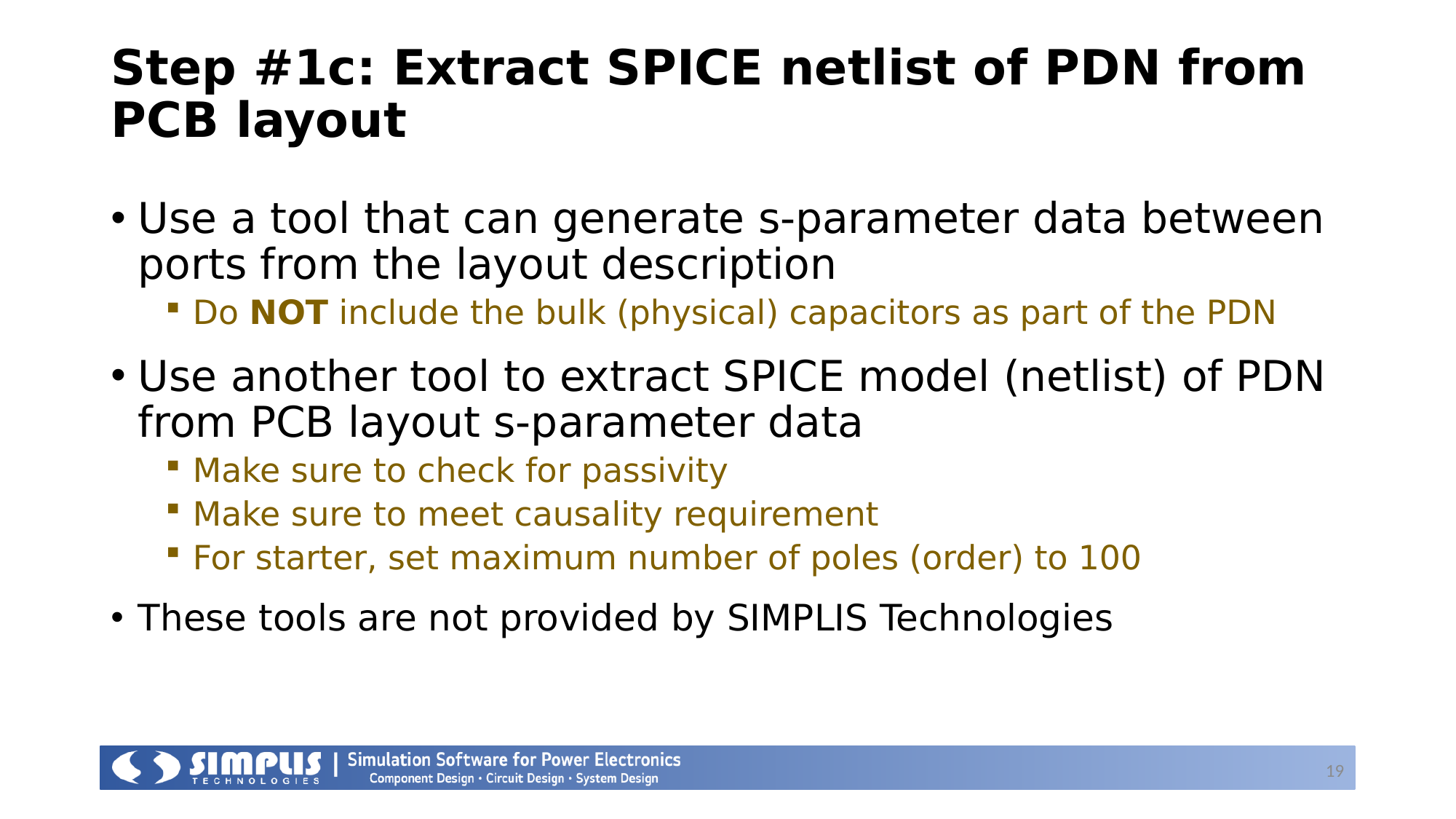

# Step #1c: Extract SPICE netlist of PDN from PCB layout
Use a tool that can generate s-parameter data between ports from the layout description
Do NOT include the bulk (physical) capacitors as part of the PDN
Use another tool to extract SPICE model (netlist) of PDN from PCB layout s-parameter data
Make sure to check for passivity
Make sure to meet causality requirement
For starter, set maximum number of poles (order) to 100
These tools are not provided by SIMPLIS Technologies
19